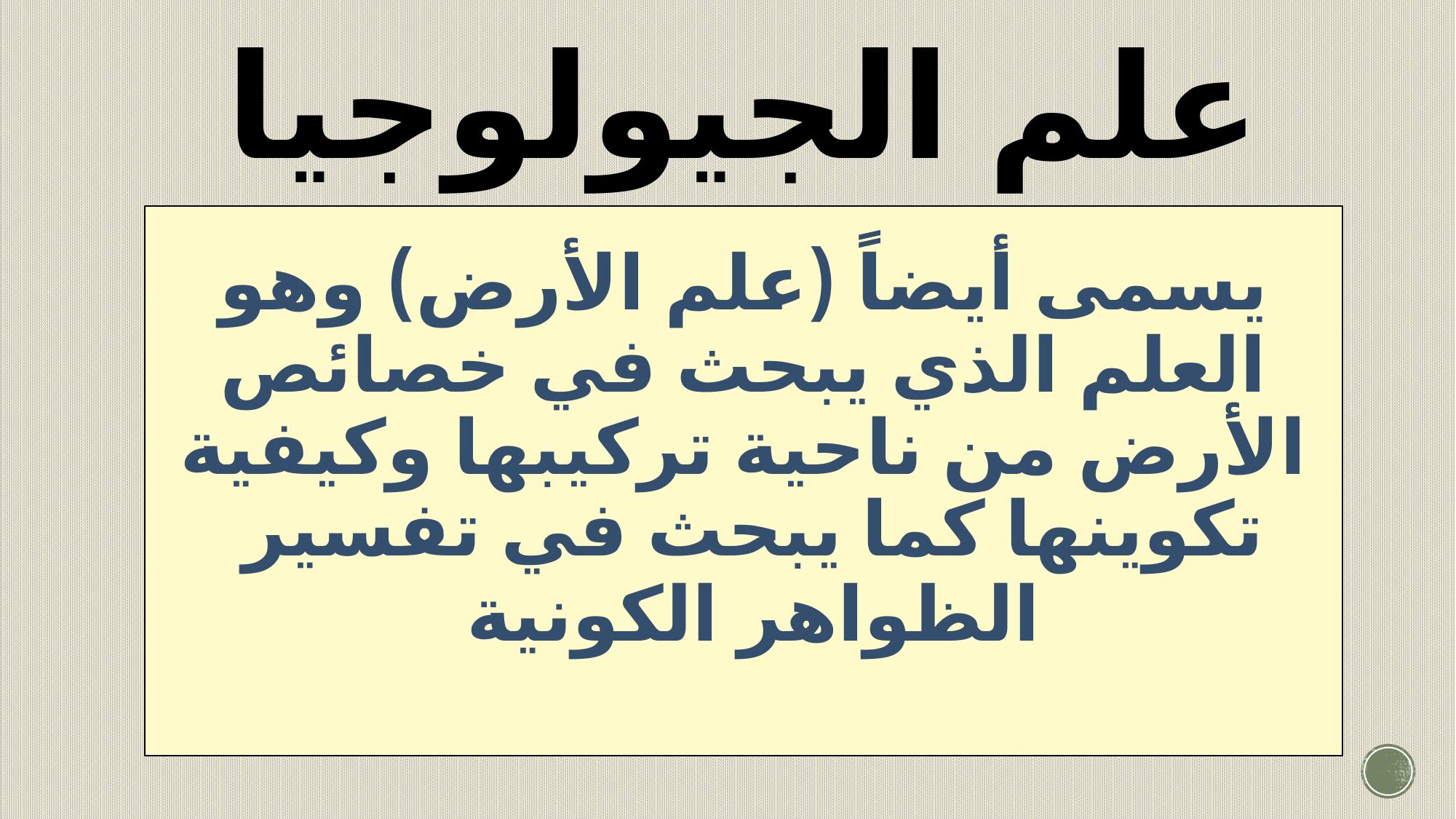

# علم الجيولوجيا

يسمى أيضاً (علم الأرض) وهو العلم الذي يبحث في خصائص الأرض من ناحية تركيبها وكيفية تكوينها كما يبحث في تفسير
الظواهر الكونية